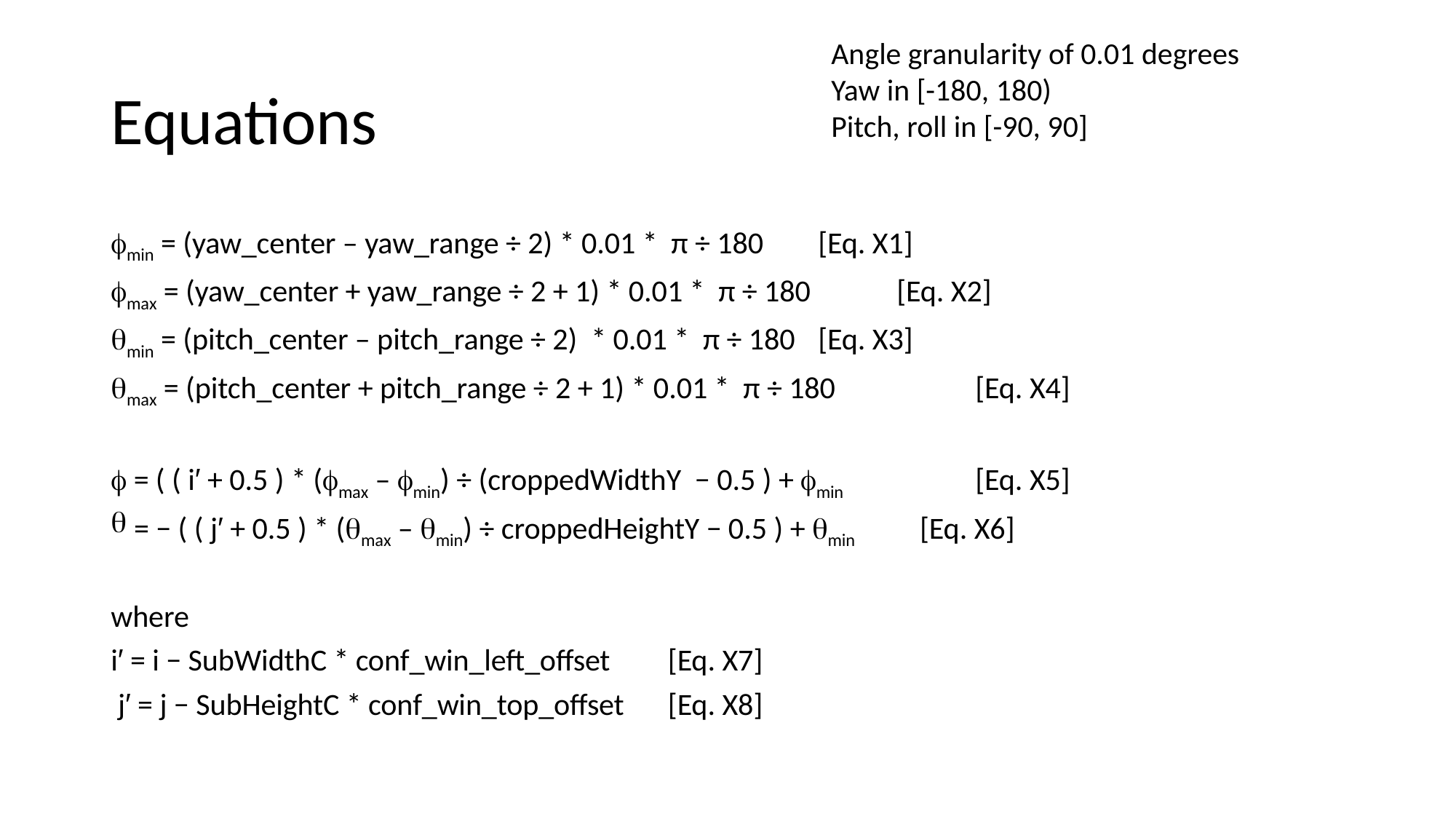

Angle granularity of 0.01 degrees
Yaw in [-180, 180)
Pitch, roll in [-90, 90]
# Equations
φmin = (yaw_center – yaw_range ÷ 2) * 0.01 *  π ÷ 180			[Eq. X1]
φmax = (yaw_center + yaw_range ÷ 2 + 1) * 0.01 *  π ÷ 180		 	[Eq. X2]
θmin = (pitch_center – pitch_range ÷ 2)  * 0.01 *  π ÷ 180			[Eq. X3]
θmax = (pitch_center + pitch_range ÷ 2 + 1) * 0.01 *  π ÷ 180			[Eq. X4]

φ = ( ( i′ + 0.5 ) * (φmax – φmin) ÷ (croppedWidthY  − 0.5 ) + φmin		[Eq. X5]
= − ( ( j′ + 0.5 ) * (θmax – θmin) ÷ croppedHeightY − 0.5 ) + θmin		[Eq. X6]

where
i′ = i − SubWidthC * conf_win_left_offset					 [Eq. X7]
 j′ = j − SubHeightC * conf_win_top_offset					 [Eq. X8]